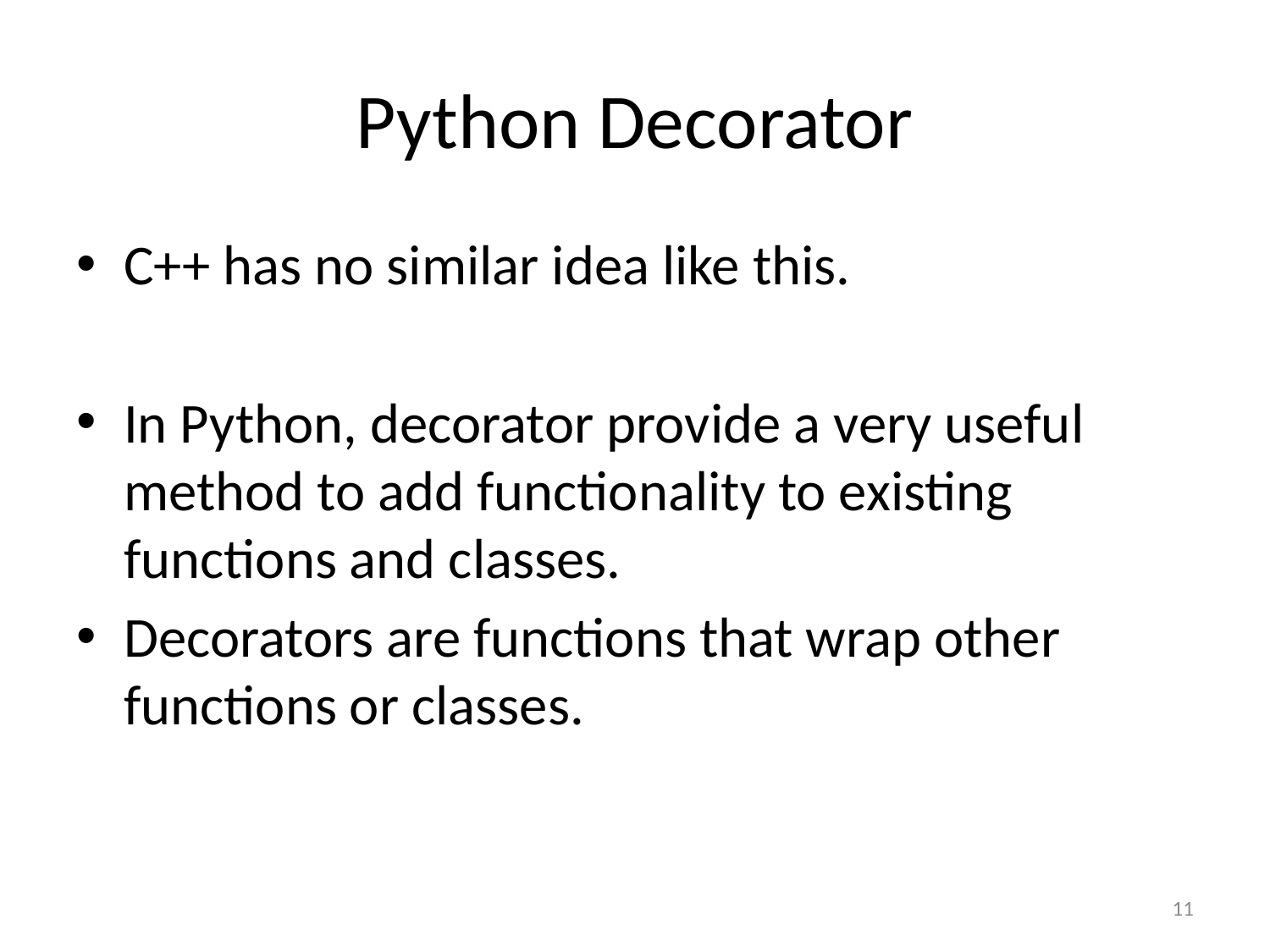

# Python Decorator
C++ has no similar idea like this.

In Python, decorator provide a very useful method to add functionality to existing functions and classes.
Decorators are functions that wrap other functions or classes.
11